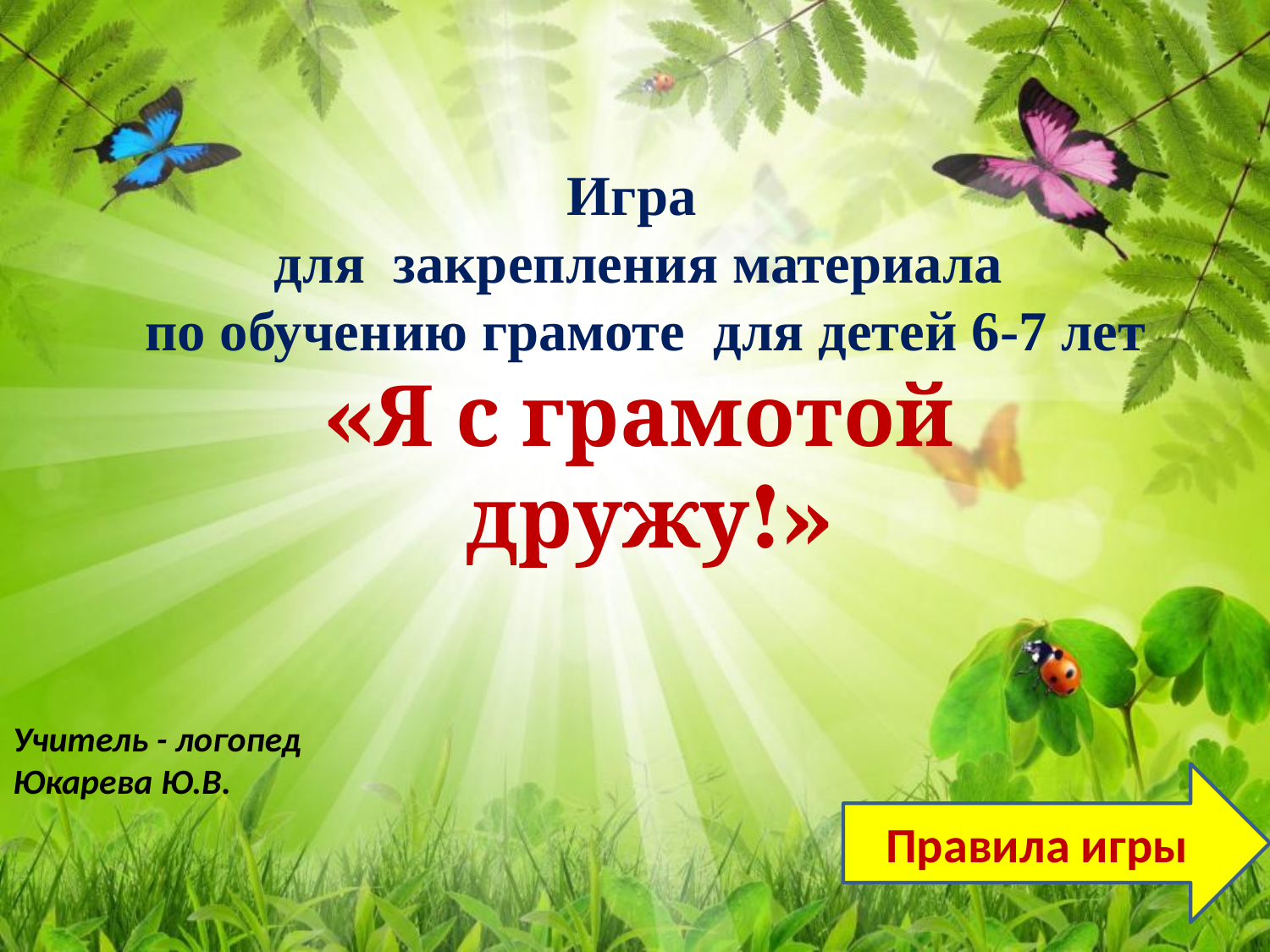

# Игра для  закрепления материала по обучению грамоте  для детей 6-7 лет «Я с грамотой дружу!»

Учитель - логопед
Юкарева Ю.В.

Правила игры